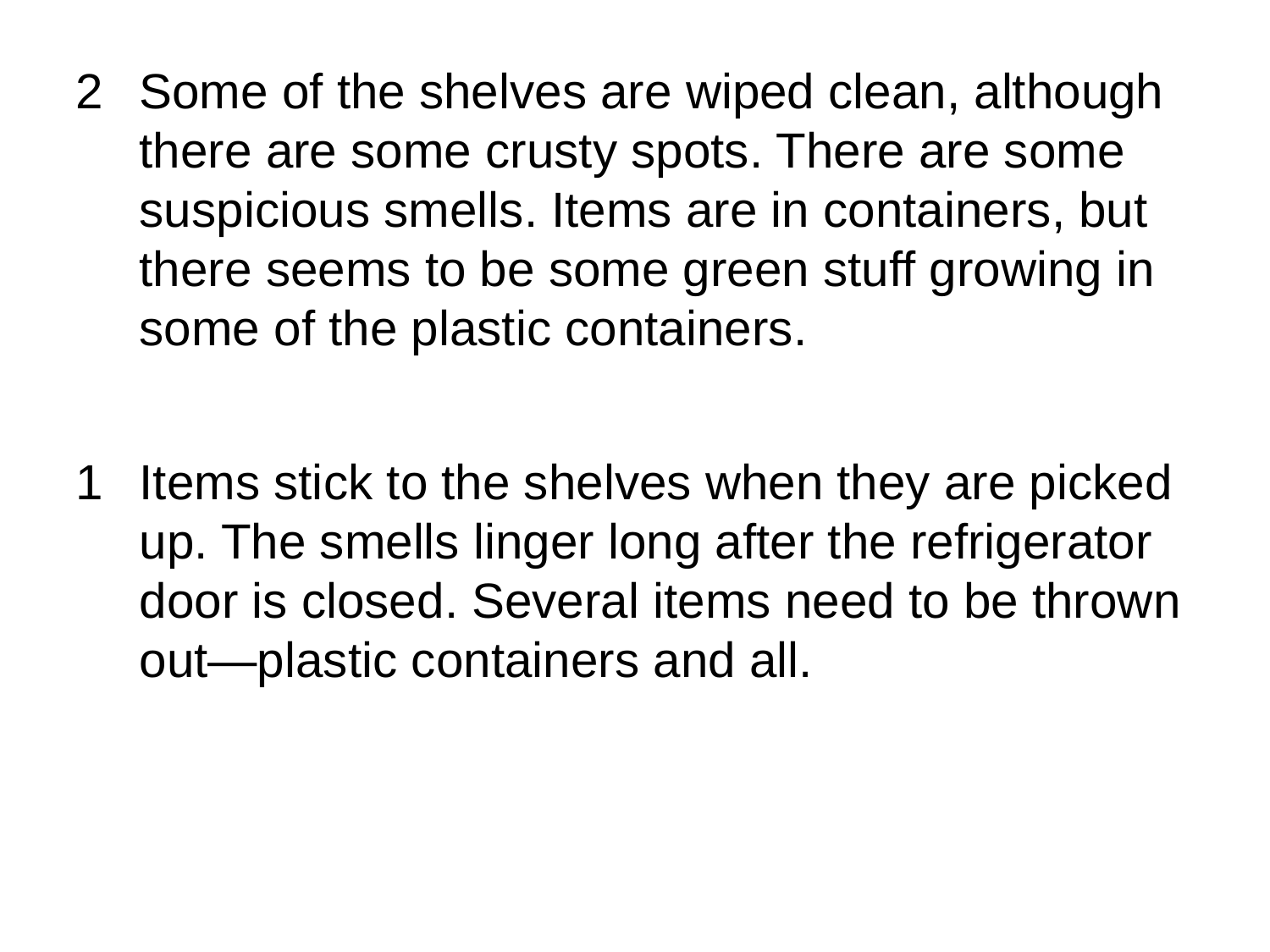

2	Some of the shelves are wiped clean, although there are some crusty spots. There are some suspicious smells. Items are in containers, but there seems to be some green stuff growing in some of the plastic containers.
1	Items stick to the shelves when they are picked up. The smells linger long after the refrigerator door is closed. Several items need to be thrown out—plastic containers and all.